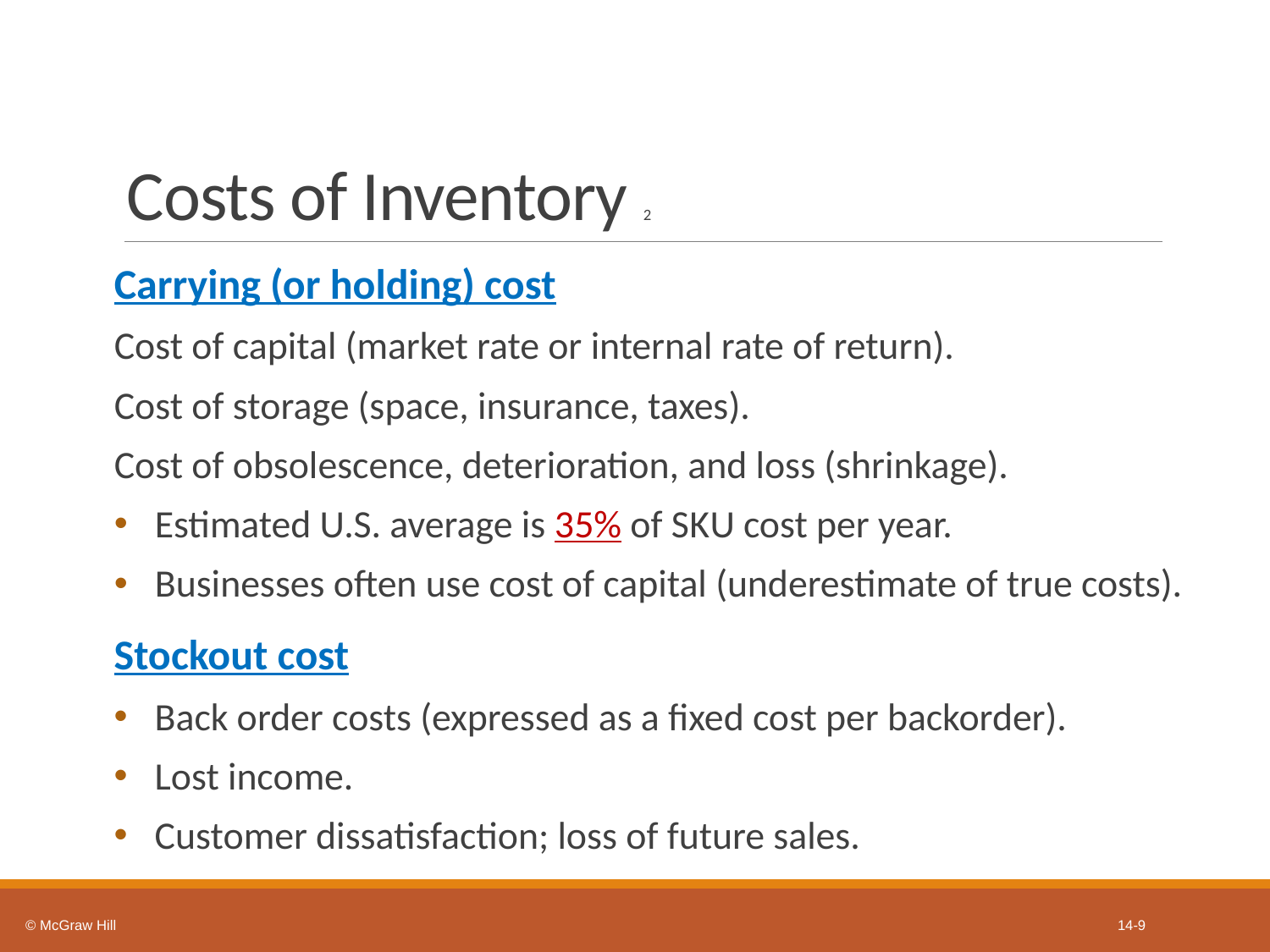

# Costs of Inventory 2
Carrying (or holding) cost
Cost of capital (market rate or internal rate of return).
Cost of storage (space, insurance, taxes).
Cost of obsolescence, deterioration, and loss (shrinkage).
Estimated U.S. average is 35% of S K U cost per year.
Businesses often use cost of capital (underestimate of true costs).
Stockout cost
Back order costs (expressed as a fixed cost per backorder).
Lost income.
Customer dissatisfaction; loss of future sales.